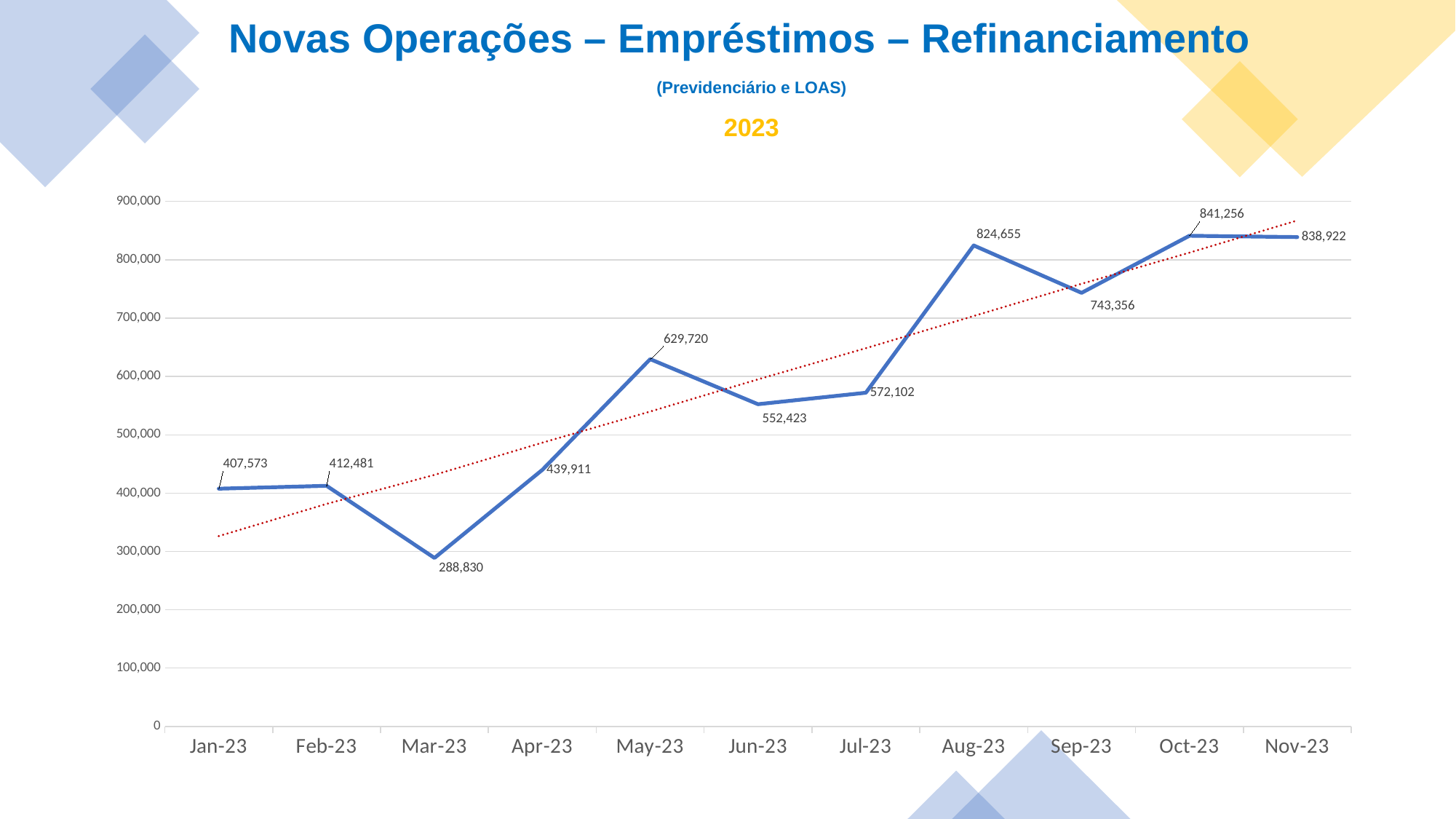

Novas Operações – Empréstimos – Refinanciamento

(Previdenciário e LOAS)
2023

### Chart

| Category |  |
|---|---|
| 44927 | 407573.0 |
| 44958 | 412481.0 |
| 44986 | 288830.0 |
| 45017 | 439911.0 |
| 45047 | 629720.0 |
| 45078 | 552423.0 |
| 45108 | 572102.0 |
| 45139 | 824655.0 |
| 45170 | 743356.0 |
| 45200 | 841256.0 |
| 45231 | 838922.0 |